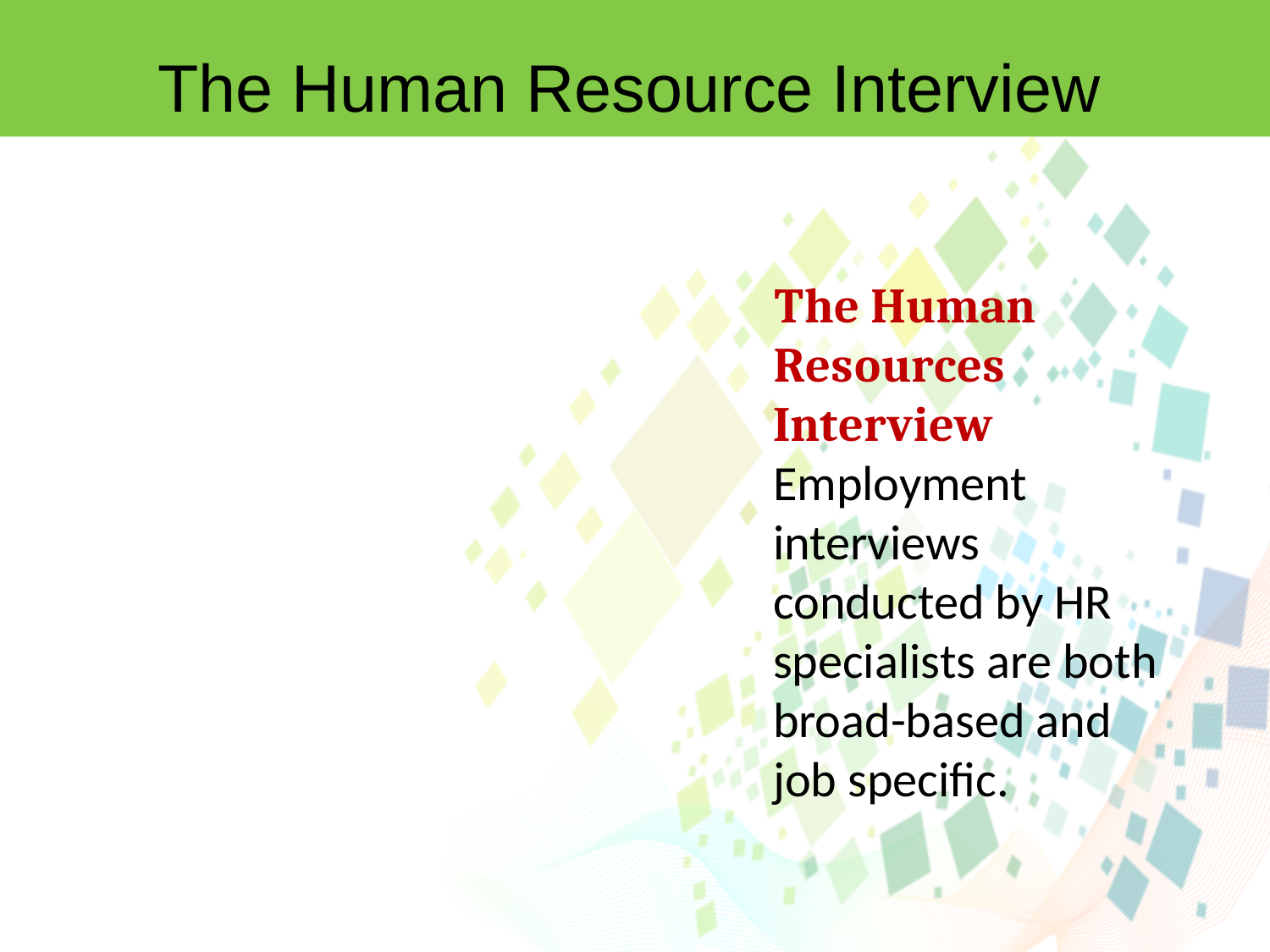

The Human Resource Interview
The Human Resources Interview
Employment interviews conducted by HR specialists are both broad-based and job specific.